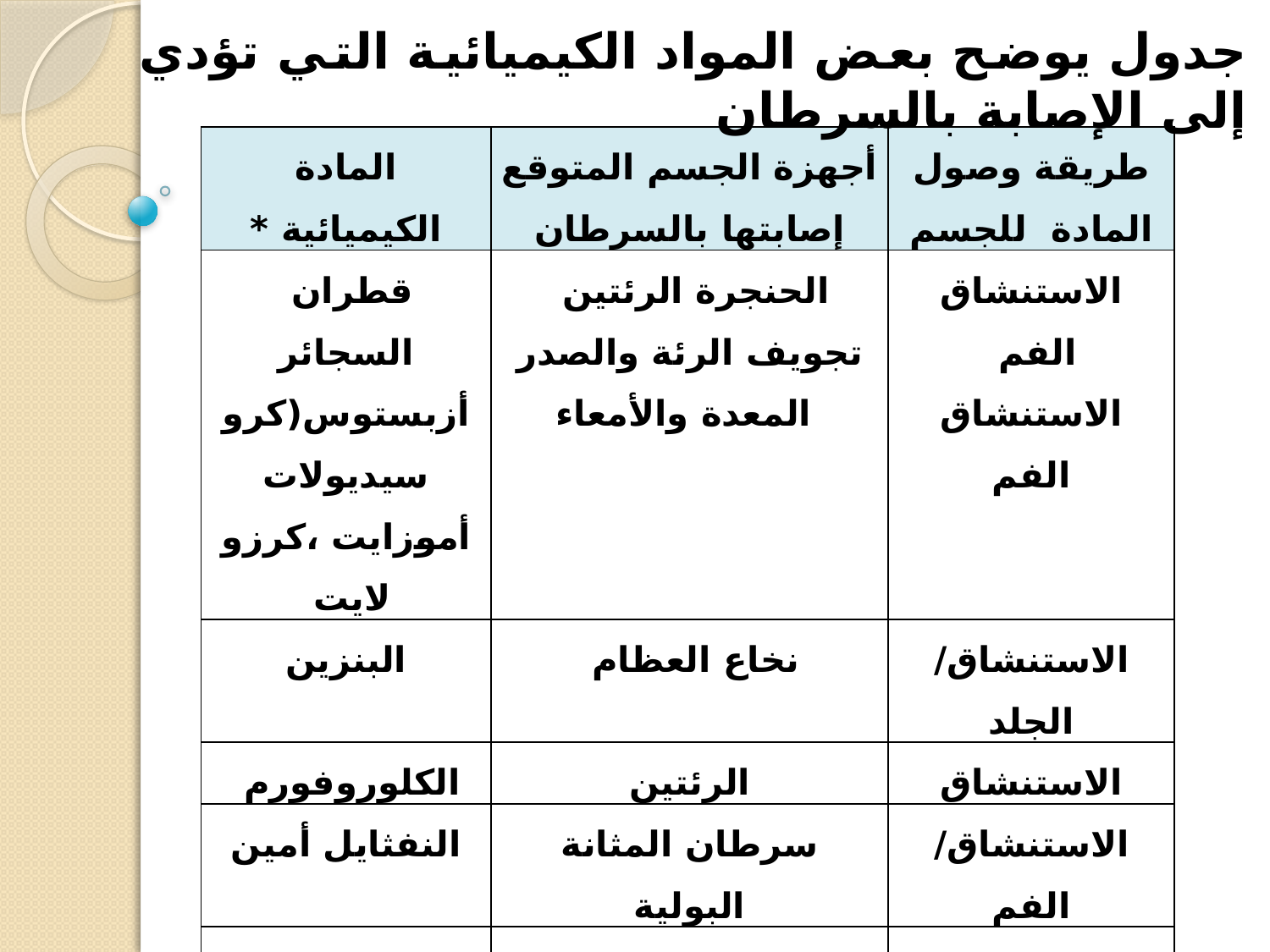

جدول يوضح بعض المواد الكيميائية التي تؤدي إلى الإصابة بالسرطان
| المادة الكيميائية \* | أجهزة الجسم المتوقع إصابتها بالسرطان | طريقة وصول المادة للجسم |
| --- | --- | --- |
| قطران السجائر أزبستوس(كروسيديولات أموزايت ،كرزولايت | الحنجرة الرئتين تجويف الرئة والصدر المعدة والأمعاء | الاستنشاق الفم الاستنشاق الفم |
| البنزين | نخاع العظام | الاستنشاق/ الجلد |
| الكلوروفورم | الرئتين | الاستنشاق |
| النفثايل أمين | سرطان المثانة البولية | الاستنشاق/ الفم |
| كبريتات الكادميوم | سرطان البروستاتا | الاستنشاق /الفم |
| النيكل (تكرير النيكل) | سرطان تجاويف الفم و الرئة | الاستنشاق |
| كلوريد الفينيل | سرطان الكبد، المخ ،الرئة | الاستنشاق /الجلد |
| بيس(كلورو م ميثايل) إيثر | الرئة | الاستنشاق |